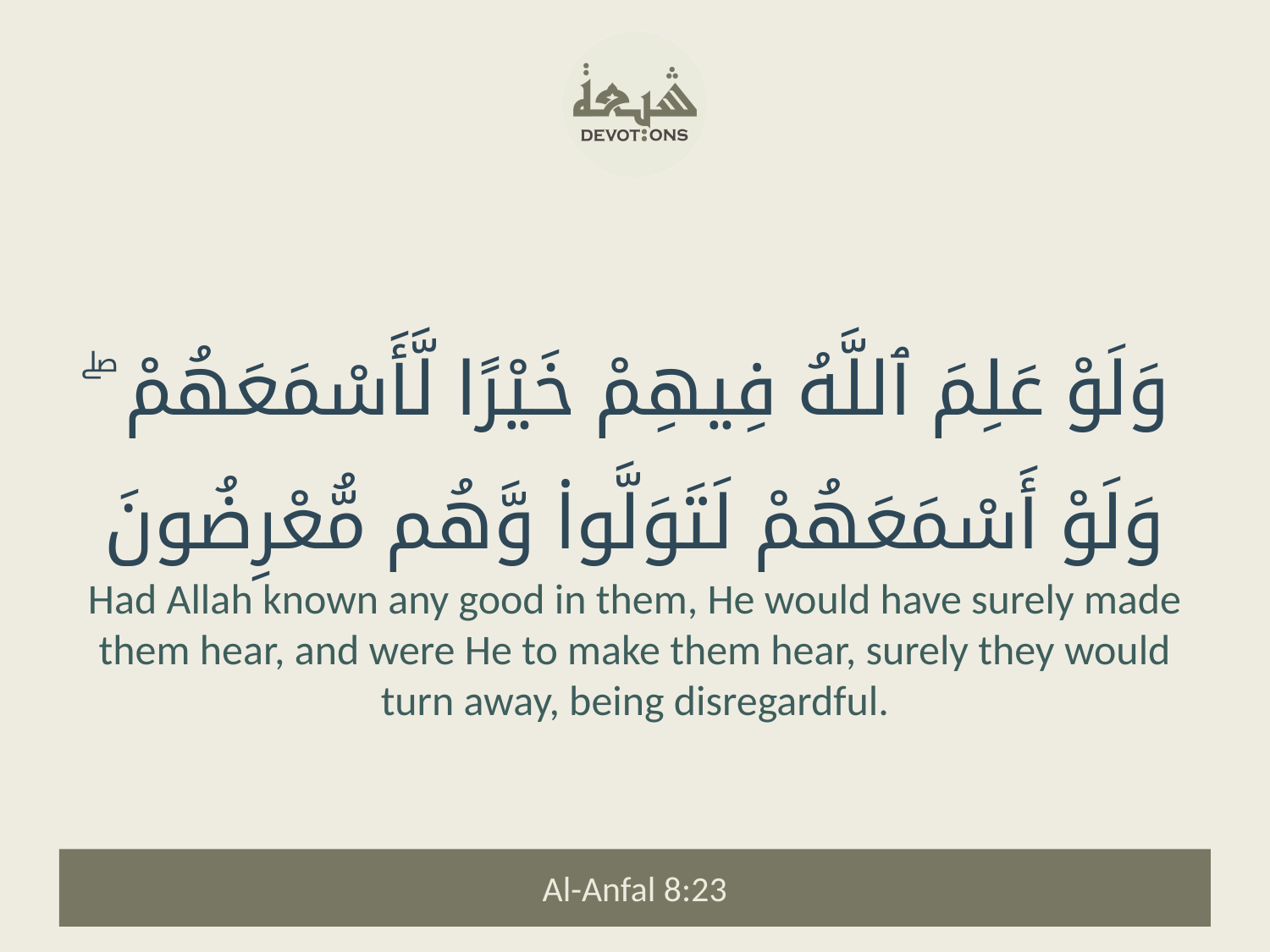

وَلَوْ عَلِمَ ٱللَّهُ فِيهِمْ خَيْرًا لَّأَسْمَعَهُمْ ۖ وَلَوْ أَسْمَعَهُمْ لَتَوَلَّوا۟ وَّهُم مُّعْرِضُونَ
Had Allah known any good in them, He would have surely made them hear, and were He to make them hear, surely they would turn away, being disregardful.
Al-Anfal 8:23